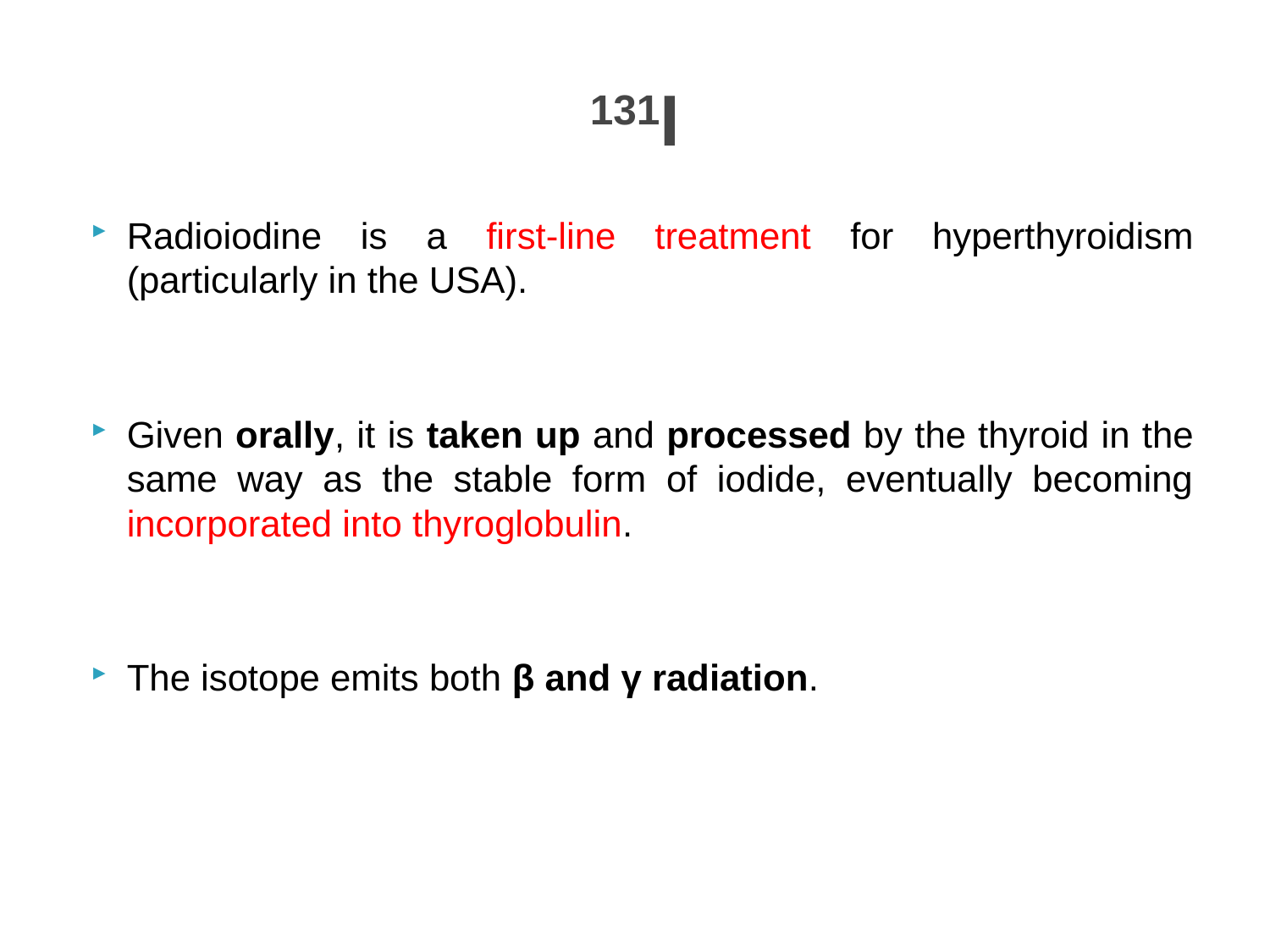

# 131I
Radioiodine is a first-line treatment for hyperthyroidism (particularly in the USA).

Given orally, it is taken up and processed by the thyroid in the same way as the stable form of iodide, eventually becoming incorporated into thyroglobulin.

The isotope emits both β and γ radiation.